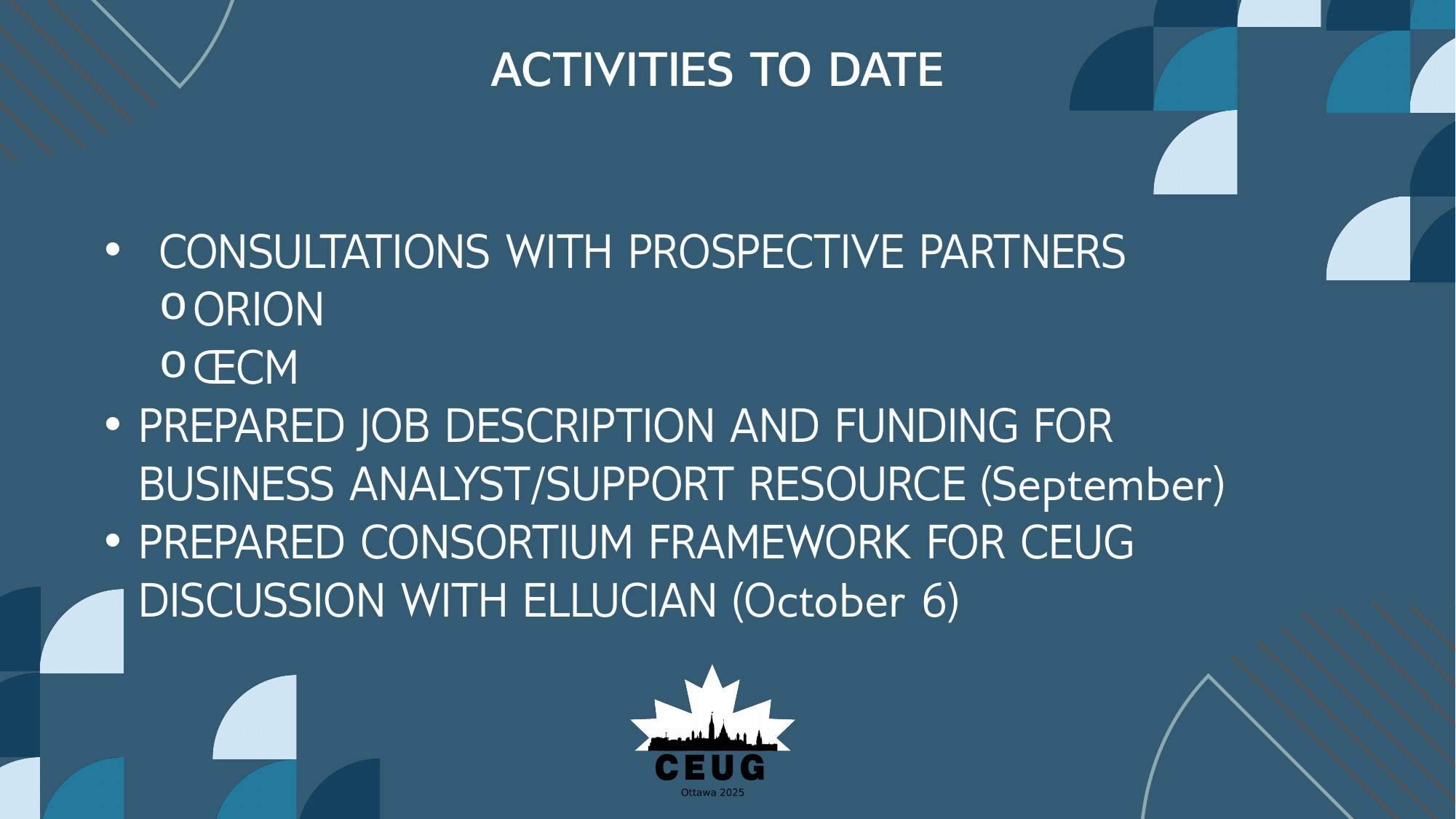

ACTIVITIES TO DATE
CONSULTATIONS WITH PROSPECTIVE PARTNERS
ORION
OECM
PREPARED JOB DESCRIPTION AND FUNDING FOR BUSINESS ANALYST/SUPPORT RESOURCE (September)
PREPARED CONSORTIUM FRAMEWORK FOR CEUG DISCUSSION WITH ELLUCIAN (October 6)